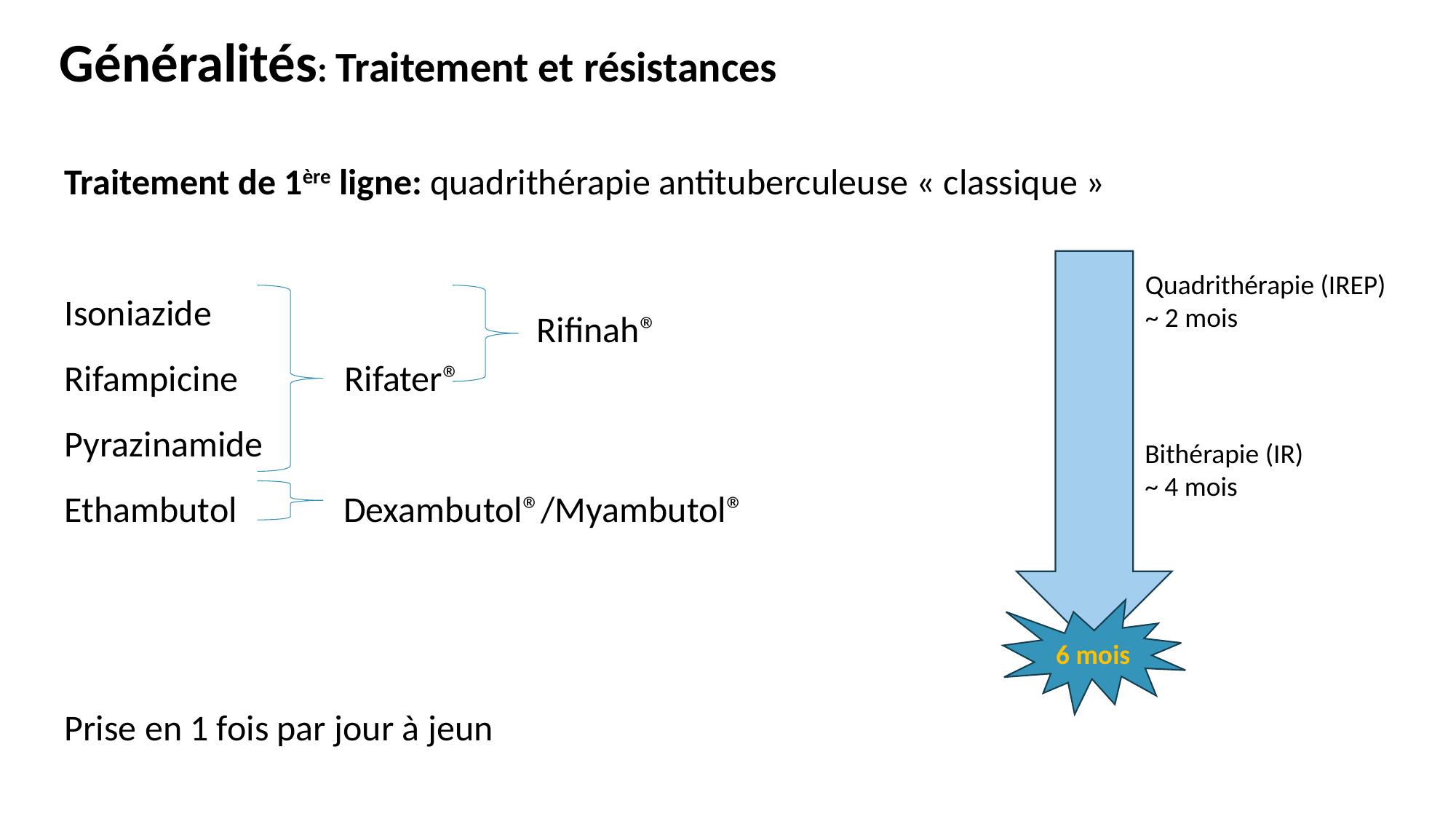

Généralités: Traitement et résistances
Traitement de 1ère ligne: quadrithérapie antituberculeuse « classique »
Isoniazide
Rifampicine             Rifater®
Pyrazinamide
Ethambutol             Dexambutol®/Myambutol®
Prise en 1 fois par jour à jeun
Quadrithérapie (IREP)
~ 2 mois

Rifinah®

Bithérapie (IR)
~ 4 mois

6 mois